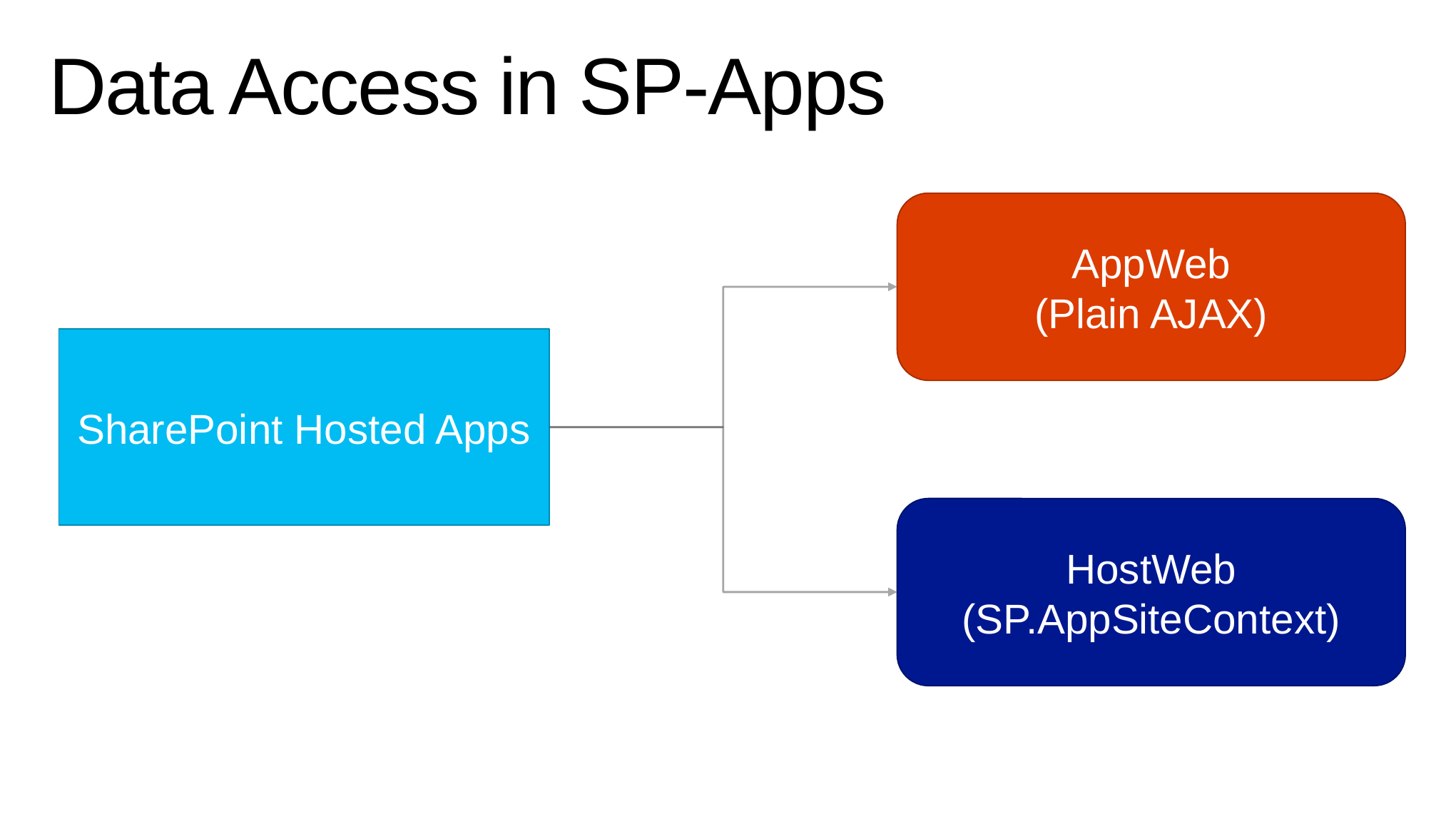

# Data Access in SP-Apps
AppWeb
(Plain AJAX)
SharePoint Hosted Apps
HostWeb
(SP.AppSiteContext)